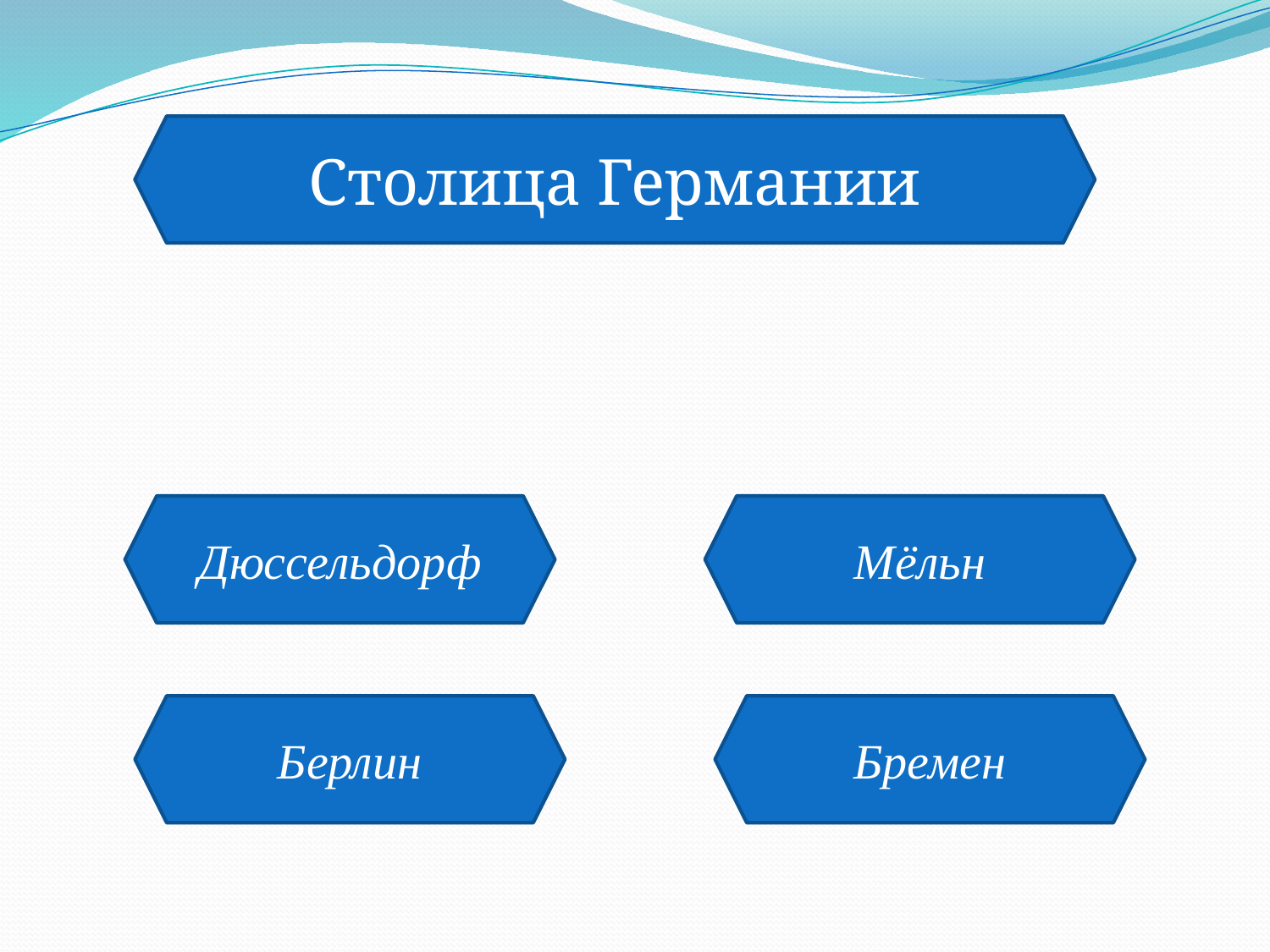

#
Столица Германии
Дюссельдорф
Мёльн
Берлин
Бремен